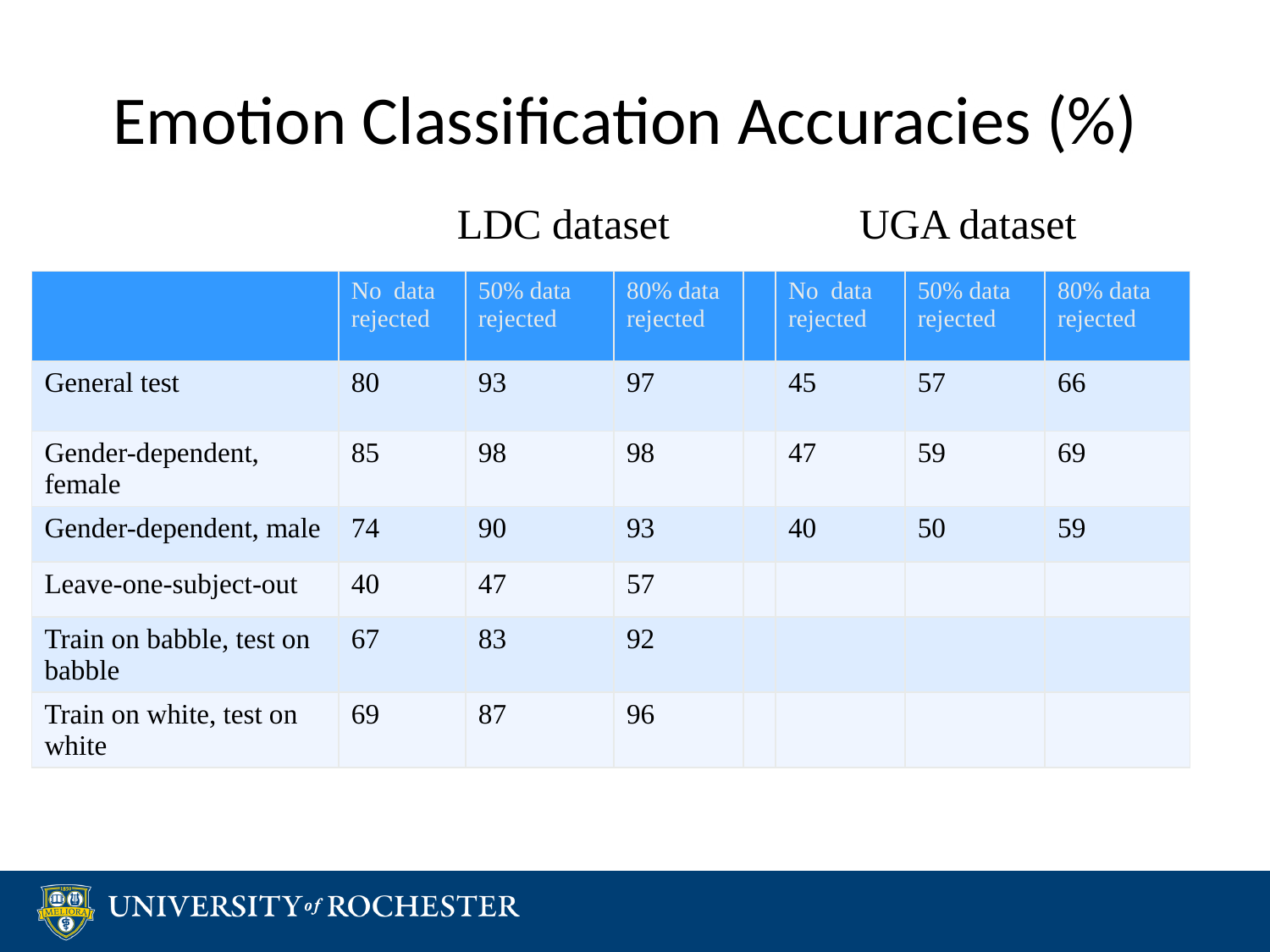

# Emotion Classification Accuracies (%)
LDC dataset
UGA dataset
|  | No data rejected | 50% data rejected | 80% data rejected |  | No data rejected | 50% data rejected | 80% data rejected |
| --- | --- | --- | --- | --- | --- | --- | --- |
| General test | 80 | 93 | 97 |  | 45 | 57 | 66 |
| Gender-dependent, female | 85 | 98 | 98 |  | 47 | 59 | 69 |
| Gender-dependent, male | 74 | 90 | 93 |  | 40 | 50 | 59 |
| Leave-one-subject-out | 40 | 47 | 57 |  |  |  |  |
| Train on babble, test on babble | 67 | 83 | 92 |  |  |  |  |
| Train on white, test on white | 69 | 87 | 96 |  |  |  |  |